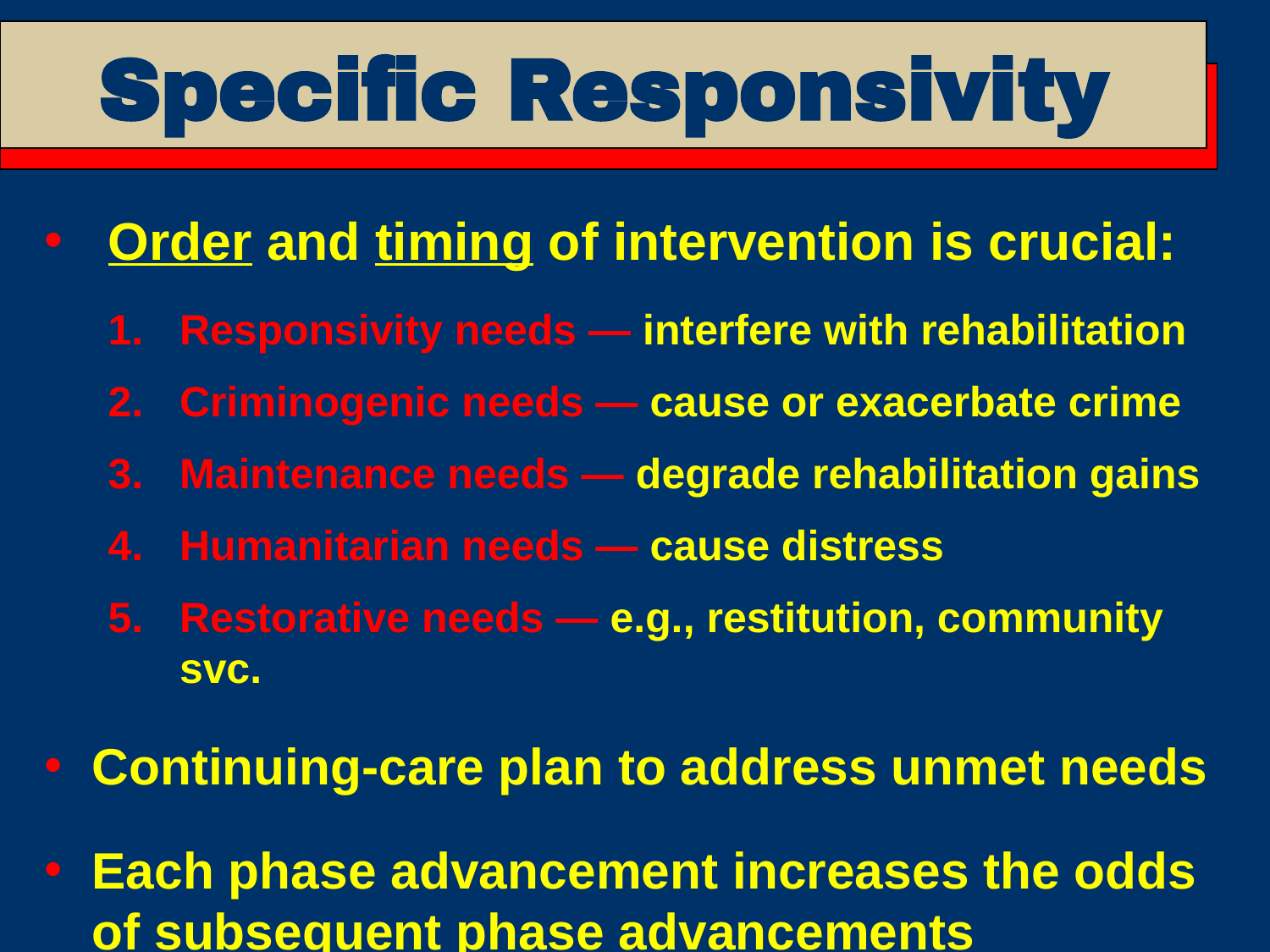

Specific Responsivity

Order and timing of intervention is crucial:
Responsivity needs — interfere with rehabilitation
Criminogenic needs — cause or exacerbate crime
Maintenance needs — degrade rehabilitation gains
Humanitarian needs — cause distress
Restorative needs — e.g., restitution, community svc.
Continuing-care plan to address unmet needs
Each phase advancement increases the odds of subsequent phase advancements